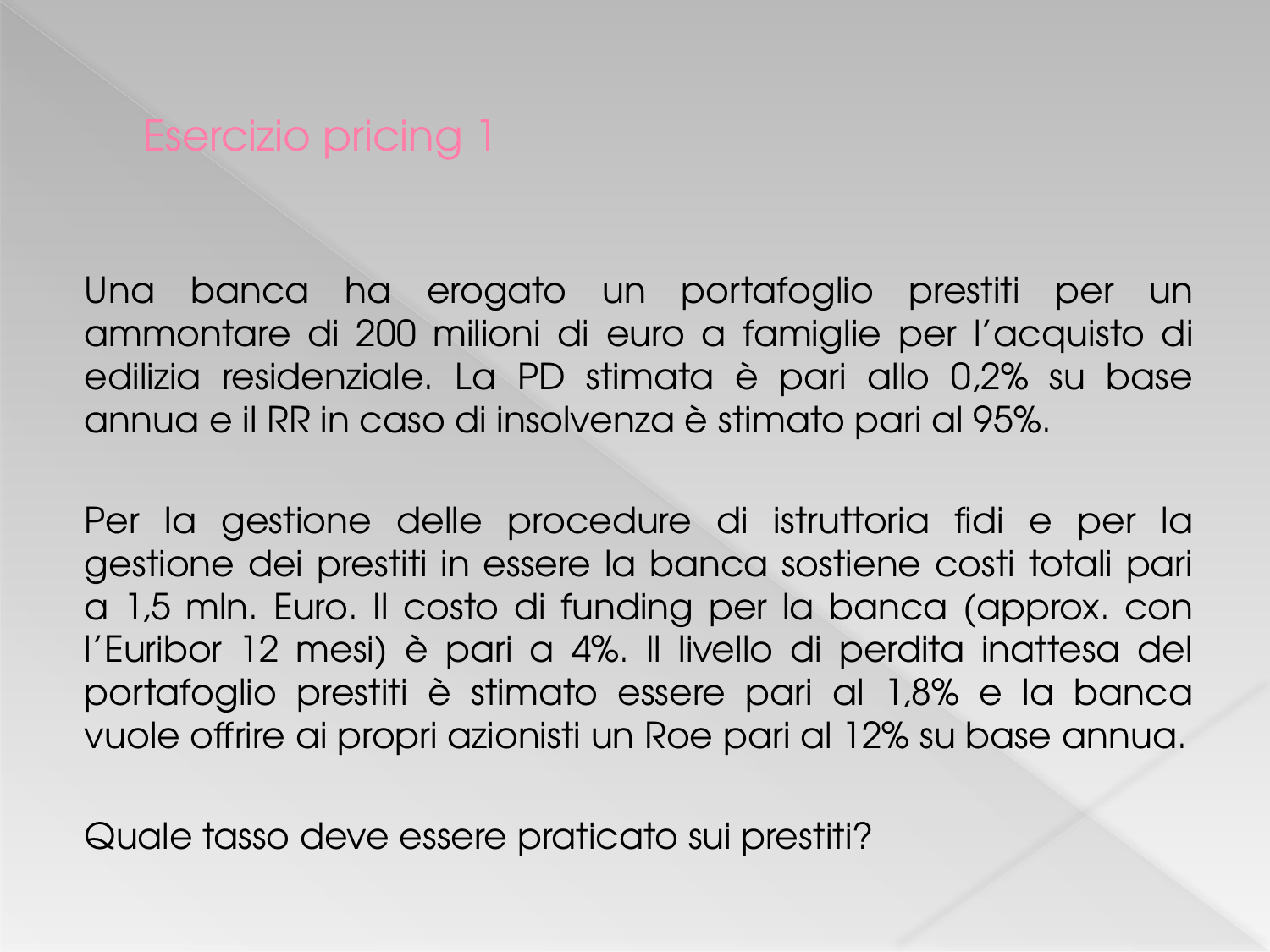

# Esercizio pricing 1
Una banca ha erogato un portafoglio prestiti per un ammontare di 200 milioni di euro a famiglie per l’acquisto di edilizia residenziale. La PD stimata è pari allo 0,2% su base annua e il RR in caso di insolvenza è stimato pari al 95%.

Per la gestione delle procedure di istruttoria fidi e per la gestione dei prestiti in essere la banca sostiene costi totali pari a 1,5 mln. Euro. Il costo di funding per la banca (approx. con l’Euribor 12 mesi) è pari a 4%. Il livello di perdita inattesa del portafoglio prestiti è stimato essere pari al 1,8% e la banca vuole offrire ai propri azionisti un Roe pari al 12% su base annua.

Quale tasso deve essere praticato sui prestiti?